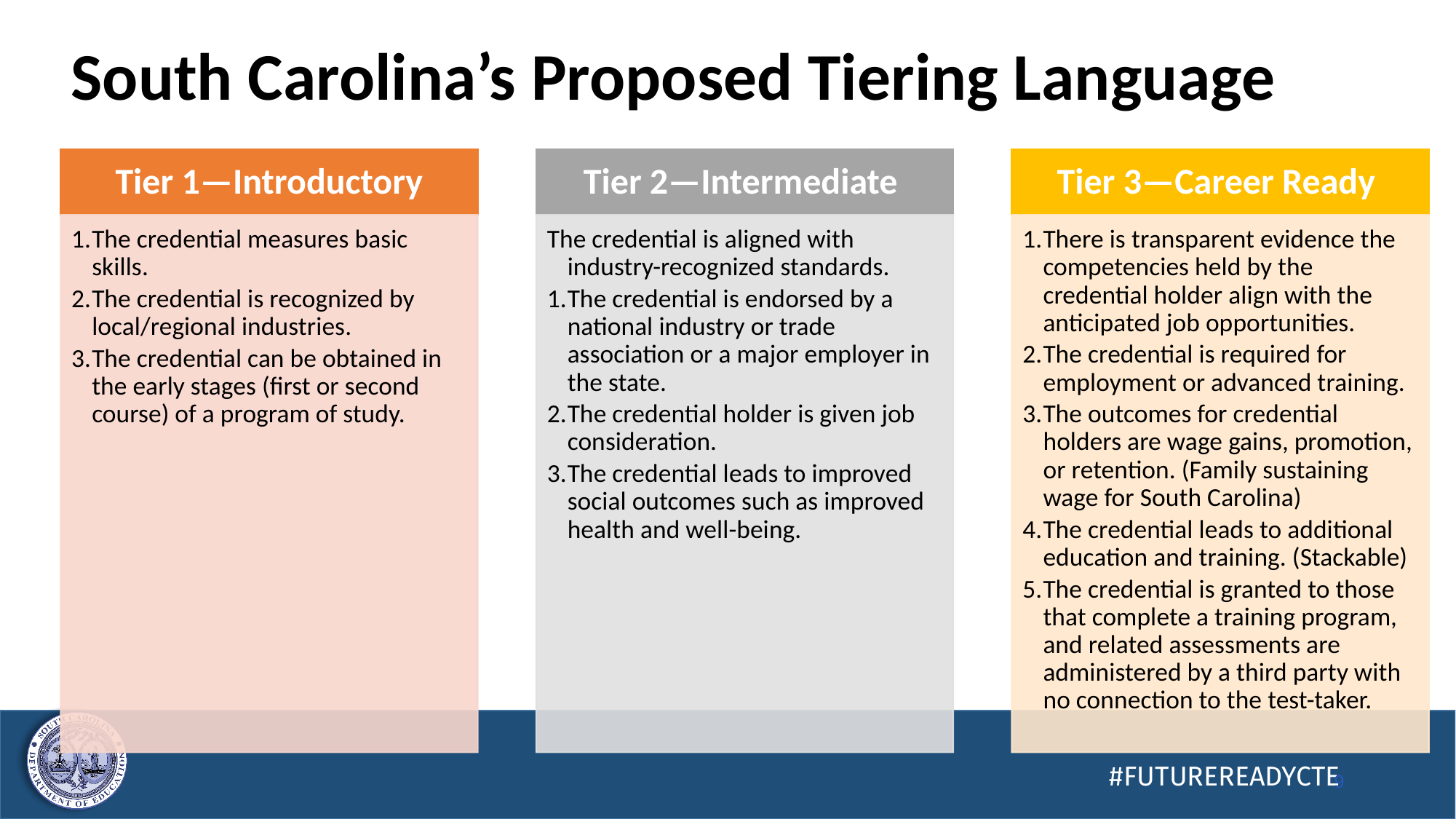

# South Carolina’s Proposed Tiering Language
Tier 1—Introductory
1.	The credential measures basic skills.
2.	The credential is recognized by local/regional industries.
3.	The credential can be obtained in the early stages (first or second course) of a program of study.

Tier 2—Intermediate
The credential is aligned with industry-recognized standards.
The credential is endorsed by a national industry or trade association or a major employer in the state.
The credential holder is given job consideration.
The credential leads to improved social outcomes such as improved health and well-being.
Tier 3—Career Ready
There is transparent evidence the competencies held by the credential holder align with the anticipated job opportunities.
The credential is required for employment or advanced training.
The outcomes for credential holders are wage gains, promotion, or retention. (Family sustaining wage for South Carolina)
The credential leads to additional education and training. (Stackable)
The credential is granted to those that complete a training program, and related assessments are administered by a third party with no connection to the test-taker.
9